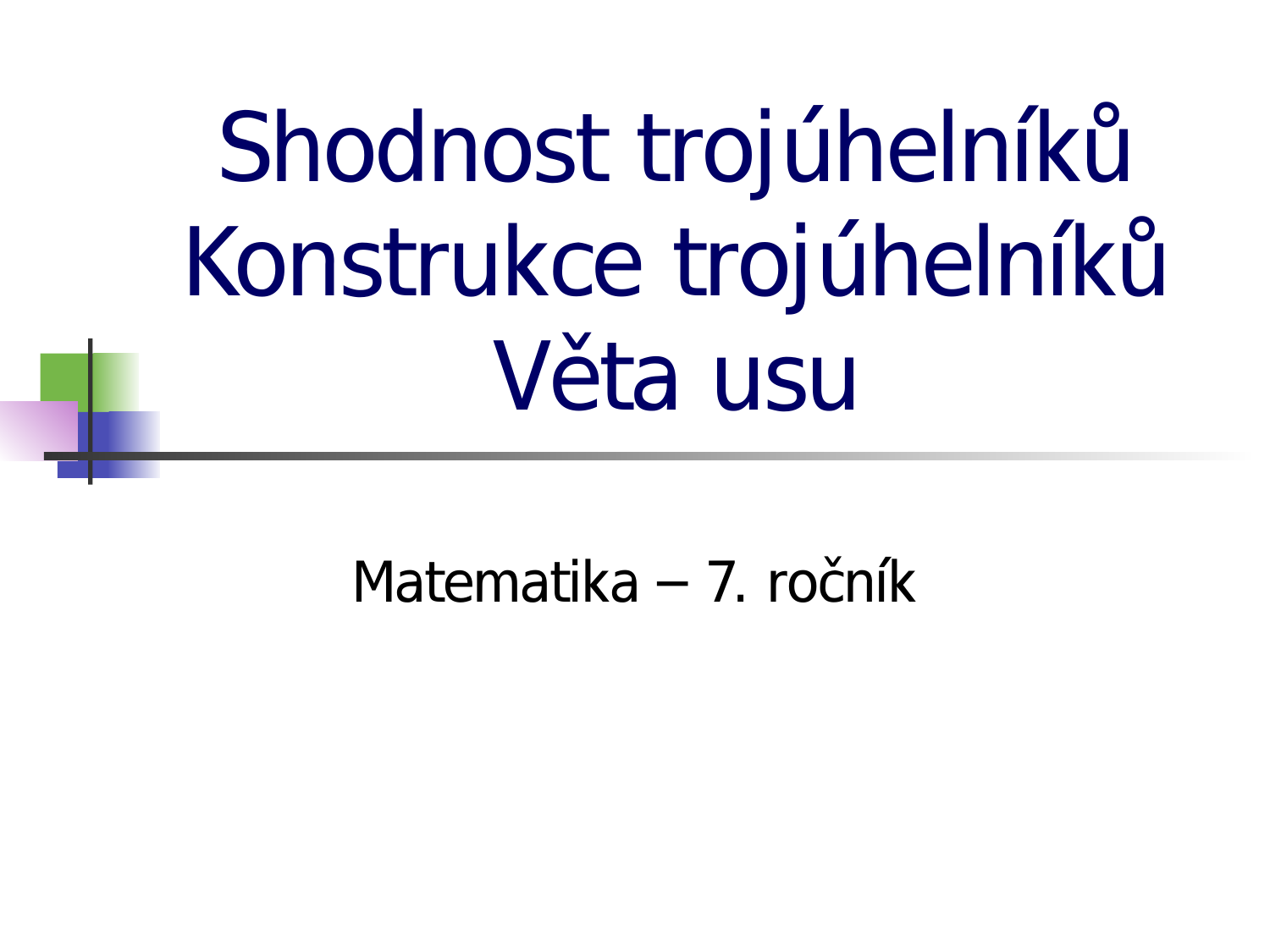

# Shodnost trojúhelníků Konstrukce trojúhelníků Věta usu
Matematika – 7. ročník